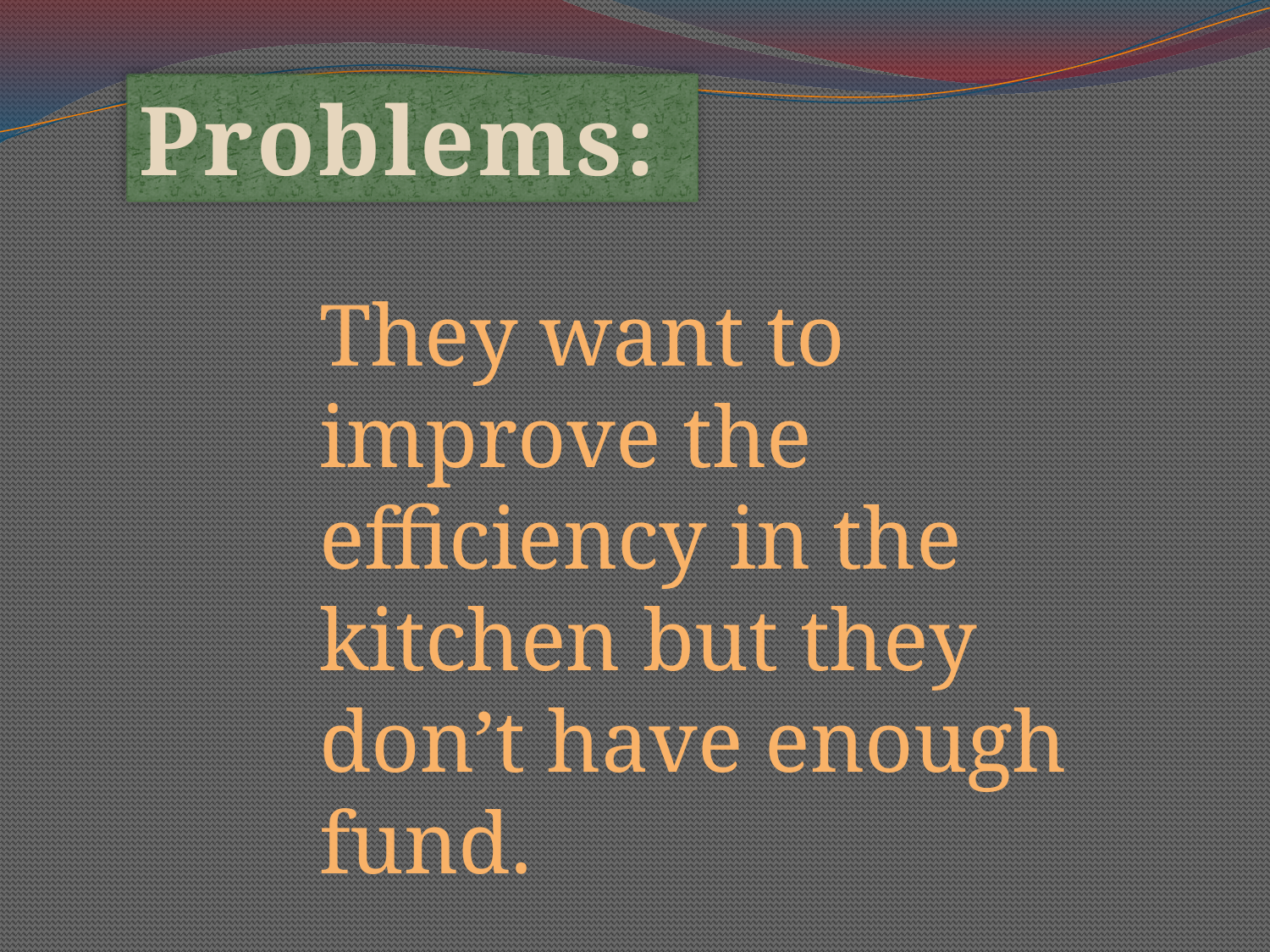

Problems:
They want to improve the efficiency in the kitchen but they don’t have enough fund.